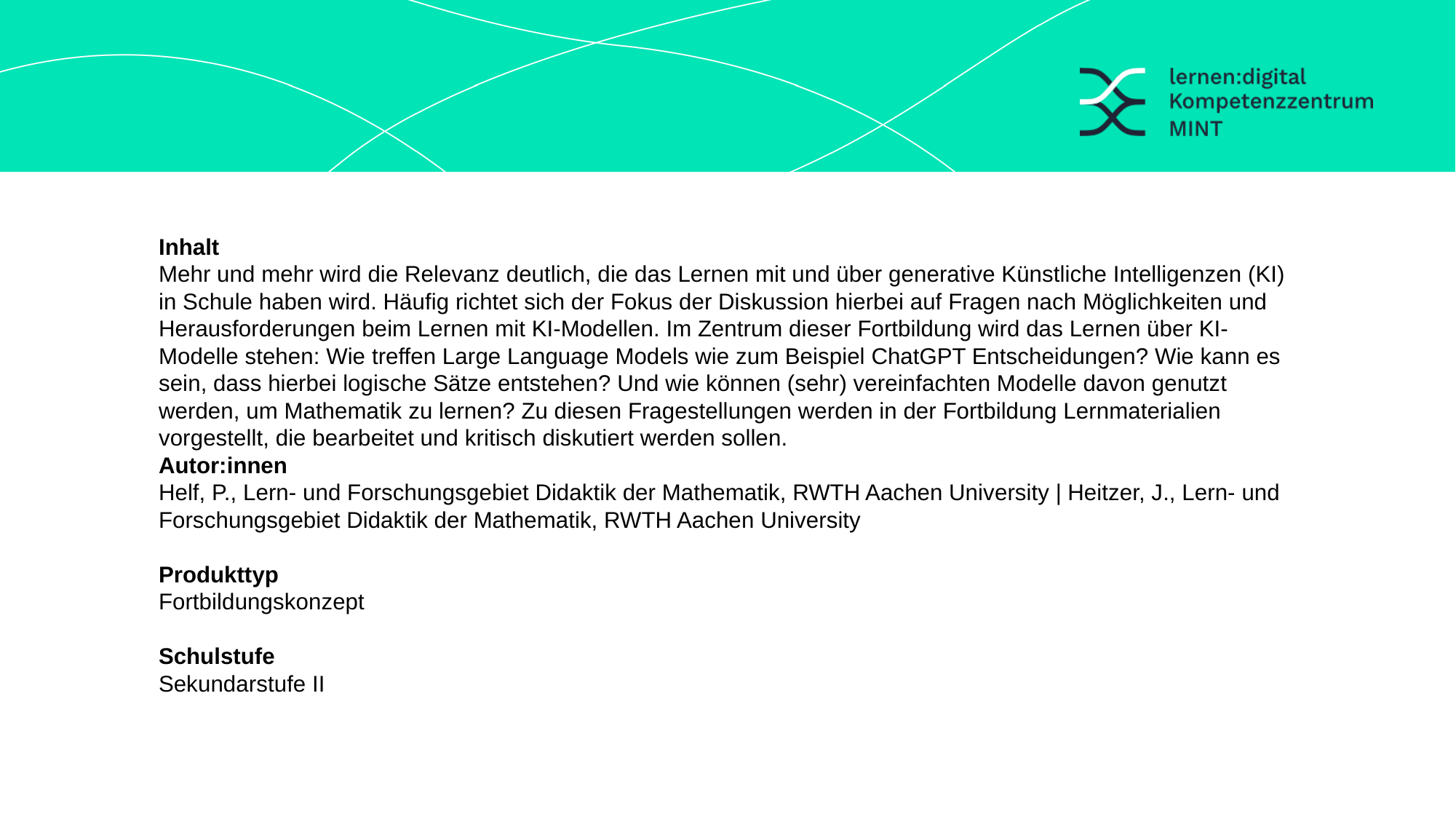

Inhalt
Mehr und mehr wird die Relevanz deutlich, die das Lernen mit und über generative Künstliche Intelligenzen (KI) in Schule haben wird. Häufig richtet sich der Fokus der Diskussion hierbei auf Fragen nach Möglichkeiten und Herausforderungen beim Lernen mit KI-Modellen. Im Zentrum dieser Fortbildung wird das Lernen über KI-Modelle stehen: Wie treffen Large Language Models wie zum Beispiel ChatGPT Entscheidungen? Wie kann es sein, dass hierbei logische Sätze entstehen? Und wie können (sehr) vereinfachten Modelle davon genutzt werden, um Mathematik zu lernen? Zu diesen Fragestellungen werden in der Fortbildung Lernmaterialien vorgestellt, die bearbeitet und kritisch diskutiert werden sollen.
Autor:innen
Helf, P., Lern- und Forschungsgebiet Didaktik der Mathematik, RWTH Aachen University | Heitzer, J., Lern- und Forschungsgebiet Didaktik der Mathematik, RWTH Aachen University

Produkttyp
Fortbildungskonzept

Schulstufe
Sekundarstufe II